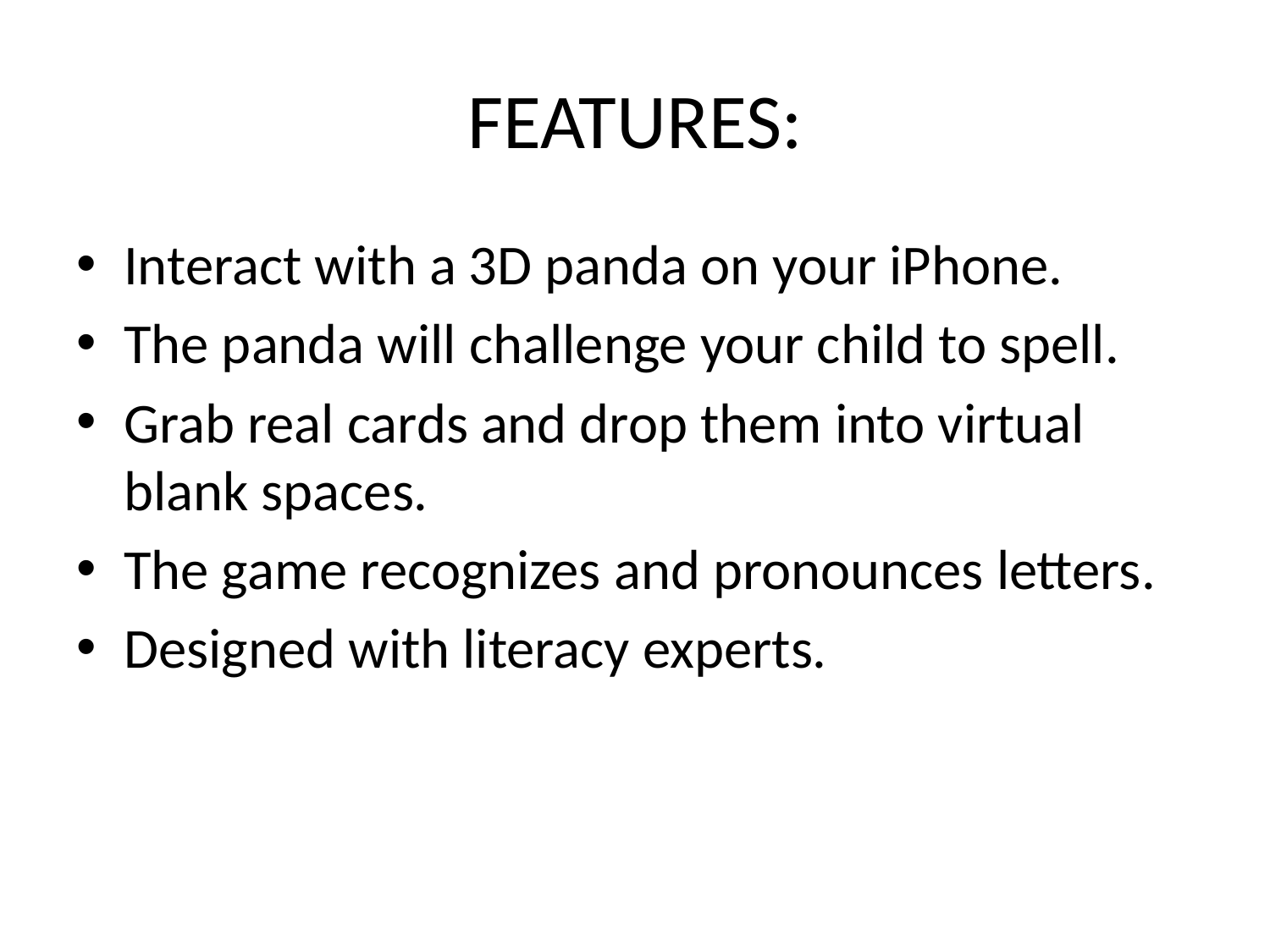

# FEATURES:
Interact with a 3D panda on your iPhone.
The panda will challenge your child to spell.
Grab real cards and drop them into virtual blank spaces.
The game recognizes and pronounces letters.
Designed with literacy experts.